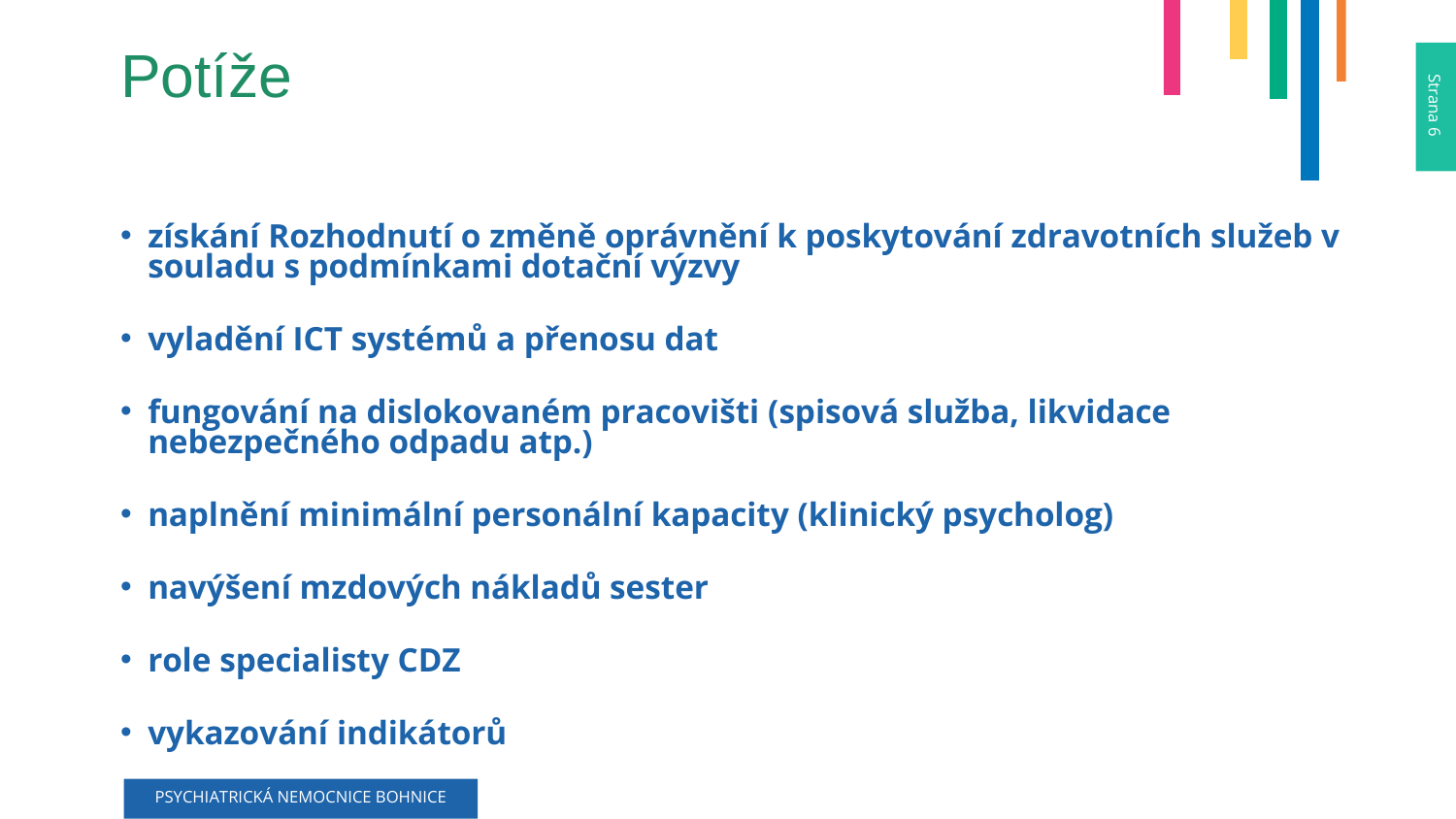

Potíže

získání Rozhodnutí o změně oprávnění k poskytování zdravotních služeb v souladu s podmínkami dotační výzvy

vyladění ICT systémů a přenosu dat

fungování na dislokovaném pracovišti (spisová služba, likvidace nebezpečného odpadu atp.)

naplnění minimální personální kapacity (klinický psycholog)

navýšení mzdových nákladů sester

role specialisty CDZ

vykazování indikátorů